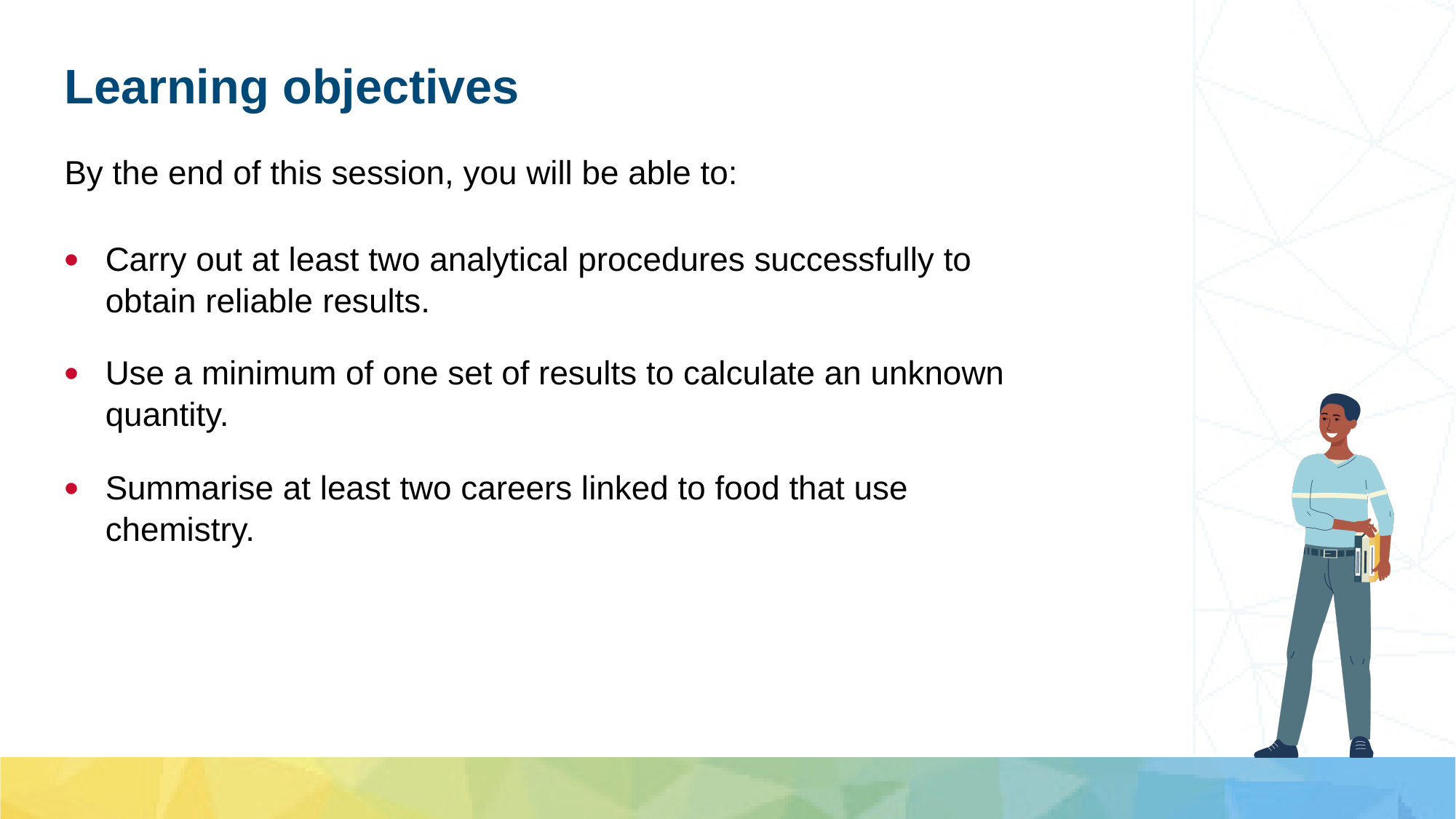

# Learning objectives
By the end of this session, you will be able to:
Carry out at least two analytical procedures successfully to obtain reliable results.
Use a minimum of one set of results to calculate an unknown quantity.
Summarise at least two careers linked to food that use chemistry.